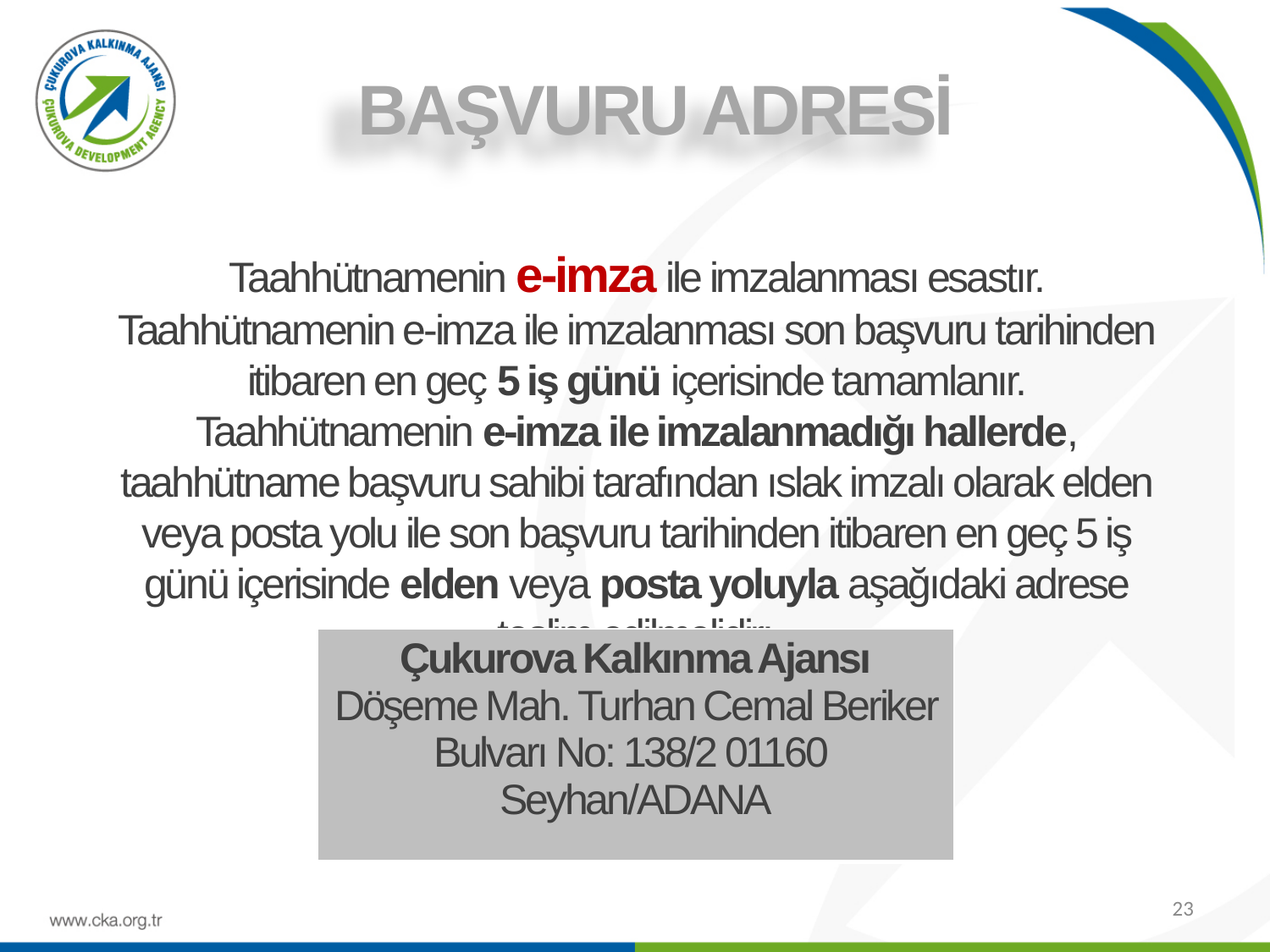

# BAŞVURU ADRESİ

Taahhütnamenin e-imza ile imzalanması esastır. Taahhütnamenin e-imza ile imzalanması son başvuru tarihinden itibaren en geç 5 iş günü içerisinde tamamlanır. Taahhütnamenin e-imza ile imzalanmadığı hallerde, taahhütname başvuru sahibi tarafından ıslak imzalı olarak elden veya posta yolu ile son başvuru tarihinden itibaren en geç 5 iş günü içerisinde elden veya posta yoluyla aşağıdaki adrese teslim edilmelidir:

| Çukurova Kalkınma Ajansı Döşeme Mah. Turhan Cemal Beriker Bulvarı No: 138/2 01160 Seyhan/ADANA |
| --- |
23